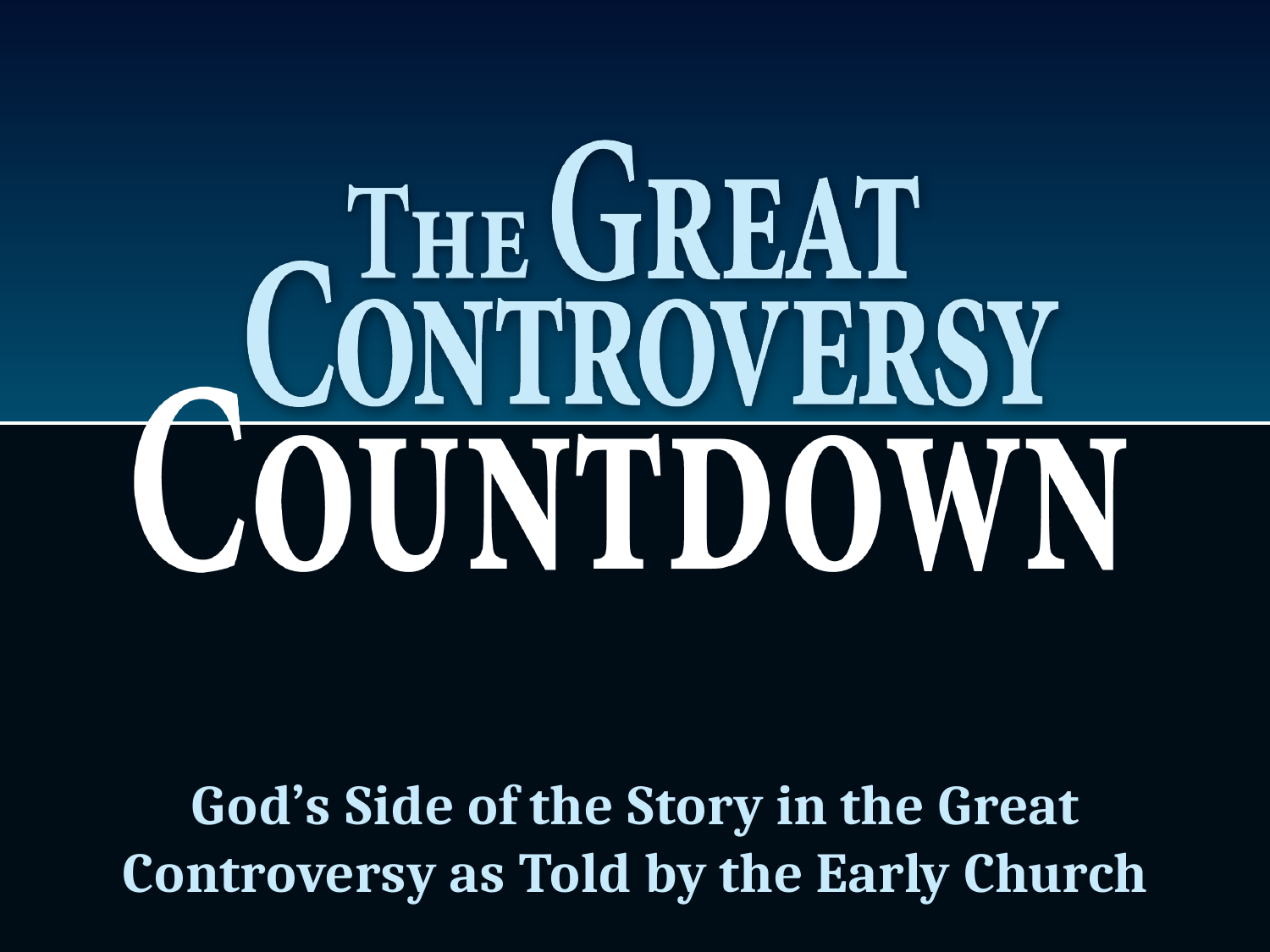

# God’s Side of the Story in the Great Controversy as Told by the Early Church